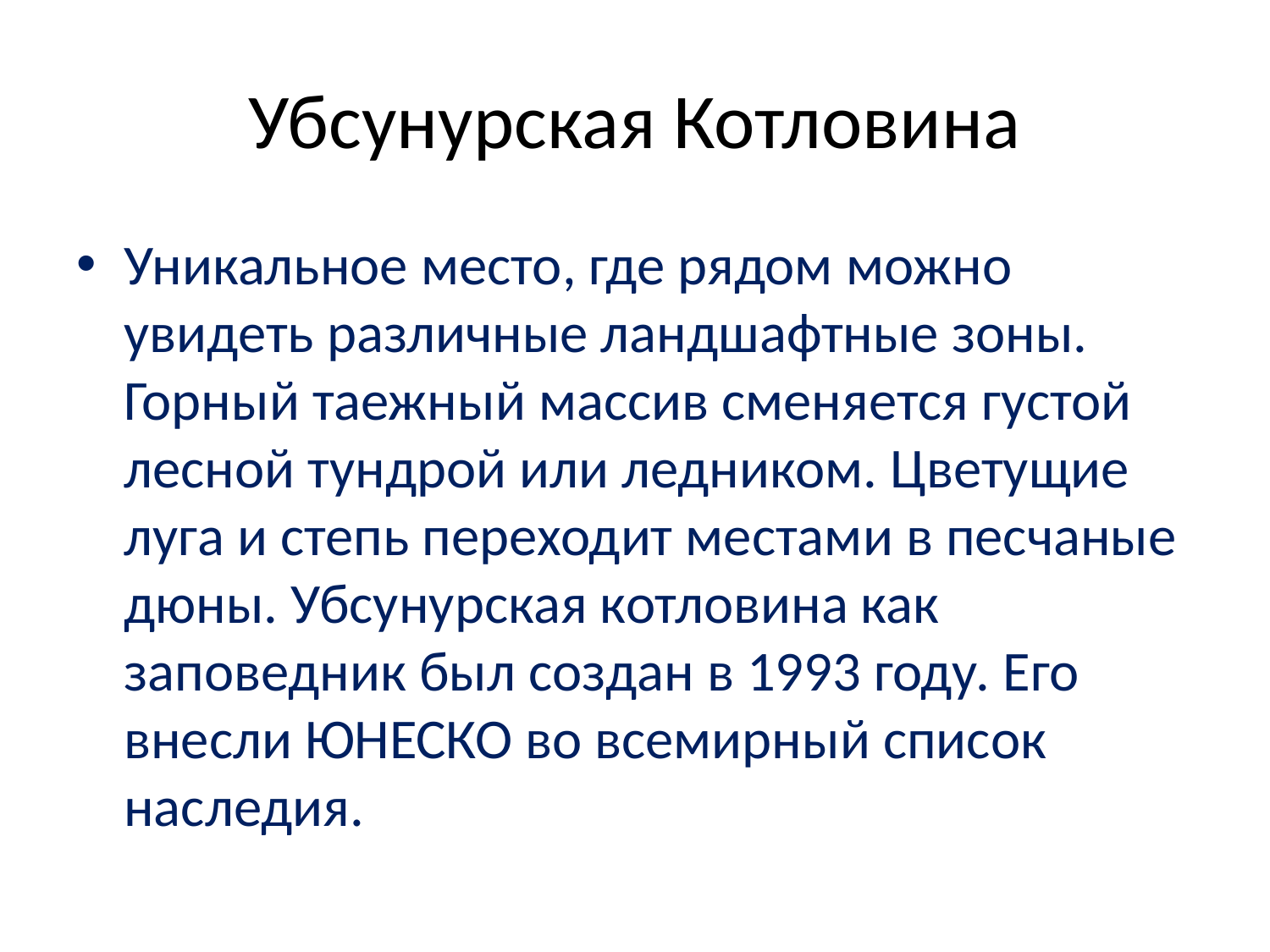

# Убсунурская Котловина
Уникальное место, где рядом можно увидеть различные ландшафтные зоны. Горный таежный массив сменяется густой лесной тундрой или ледником. Цветущие луга и степь переходит местами в песчаные дюны. Убсунурская котловина как заповедник был создан в 1993 году. Его внесли ЮНЕСКО во всемирный список наследия.